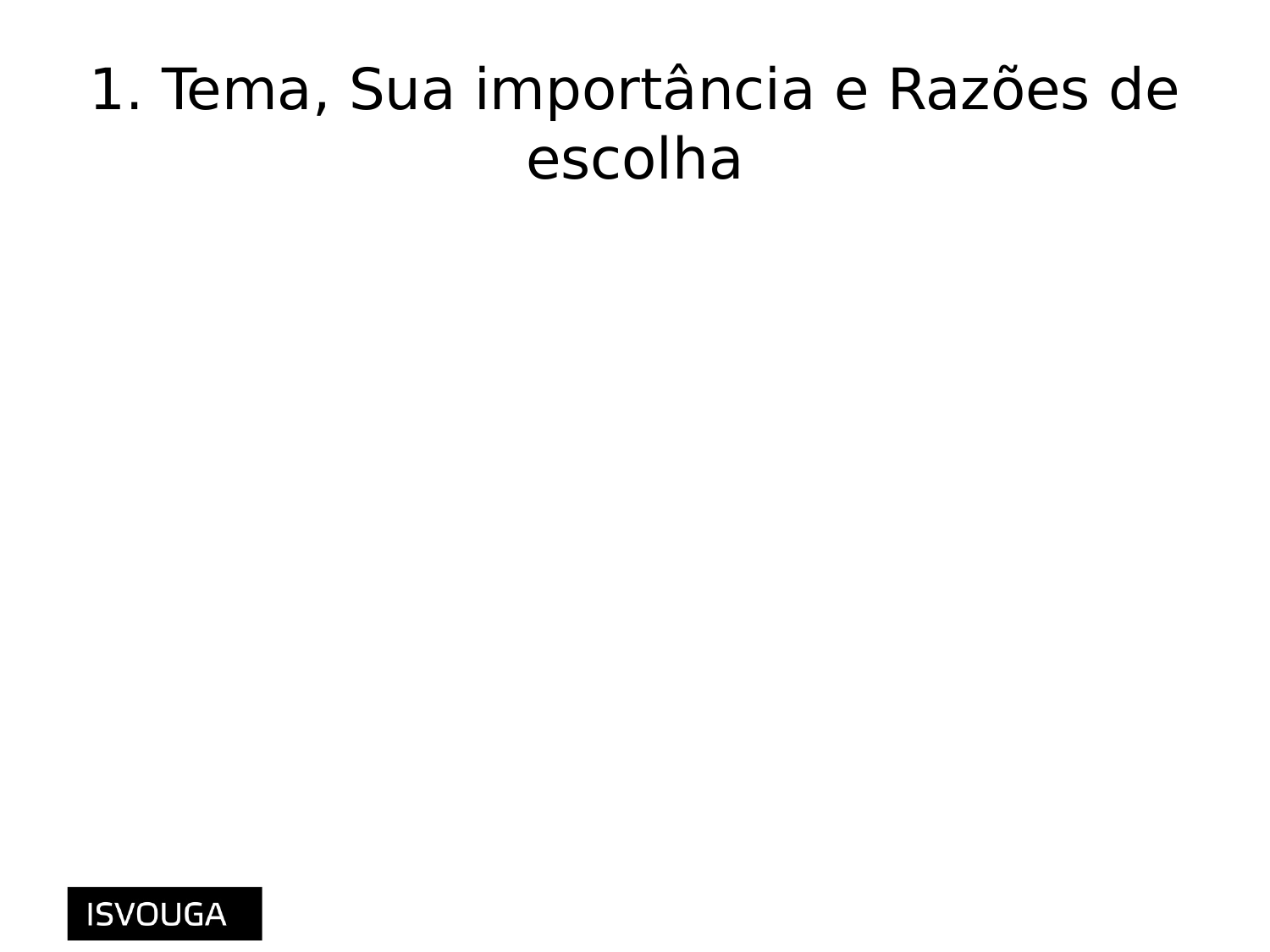

# 1. Tema, Sua importância e Razões de escolha